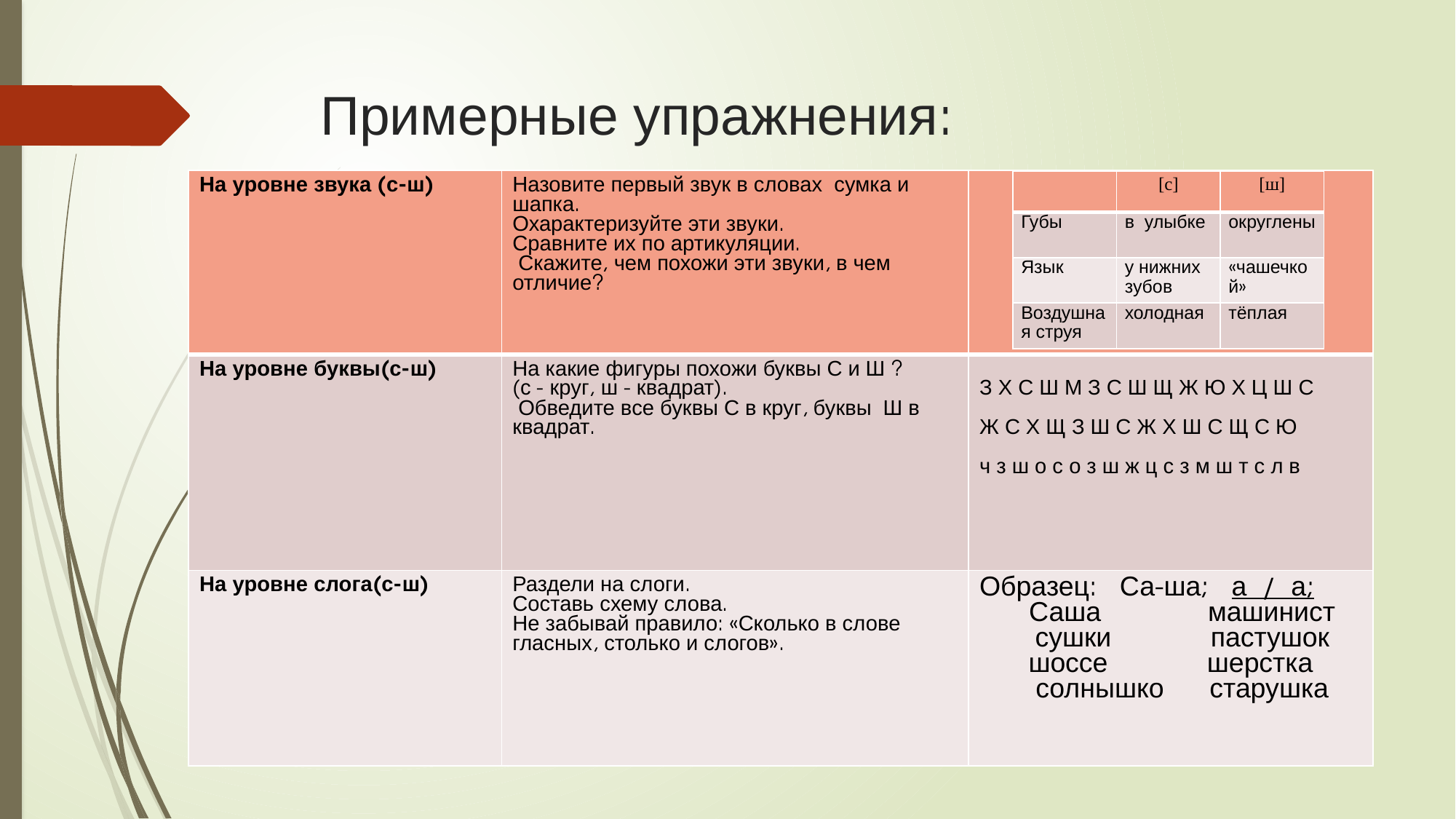

# Примерные упражнения:
| На уровне звука (с-ш) | Назовите первый звук в словах сумка и шапка. Охарактеризуйте эти звуки. Сравните их по артикуляции. Скажите, чем похожи эти звуки, в чем отличие? |  |
| --- | --- | --- |
| На уровне буквы(с-ш) | На какие фигуры похожи буквы С и Ш ? (с - круг, ш - квадрат). Обведите все буквы С в круг, буквы Ш в квадрат. | З Х С Ш М З С Ш Щ Ж Ю Х Ц Ш С Ж С Х Щ З Ш С Ж Х Ш С Щ С Ю ч з ш о с о з ш ж ц с з м ш т с л в |
| На уровне слога(с-ш) | Раздели на слоги. Составь схему слова.   Не забывай правило: «Сколько в слове гласных, столько и слогов». | Образец:  Са-ша;   а  /  а; Саша              машинист сушки             пастушок шоссе             шерстка солнышко      старушка |
|  | [с] | [ш] |
| --- | --- | --- |
| Губы | в улыбке | округлены |
| Язык | у нижних зубов | «чашечкой» |
| Воздушная струя | холодная | тёплая |